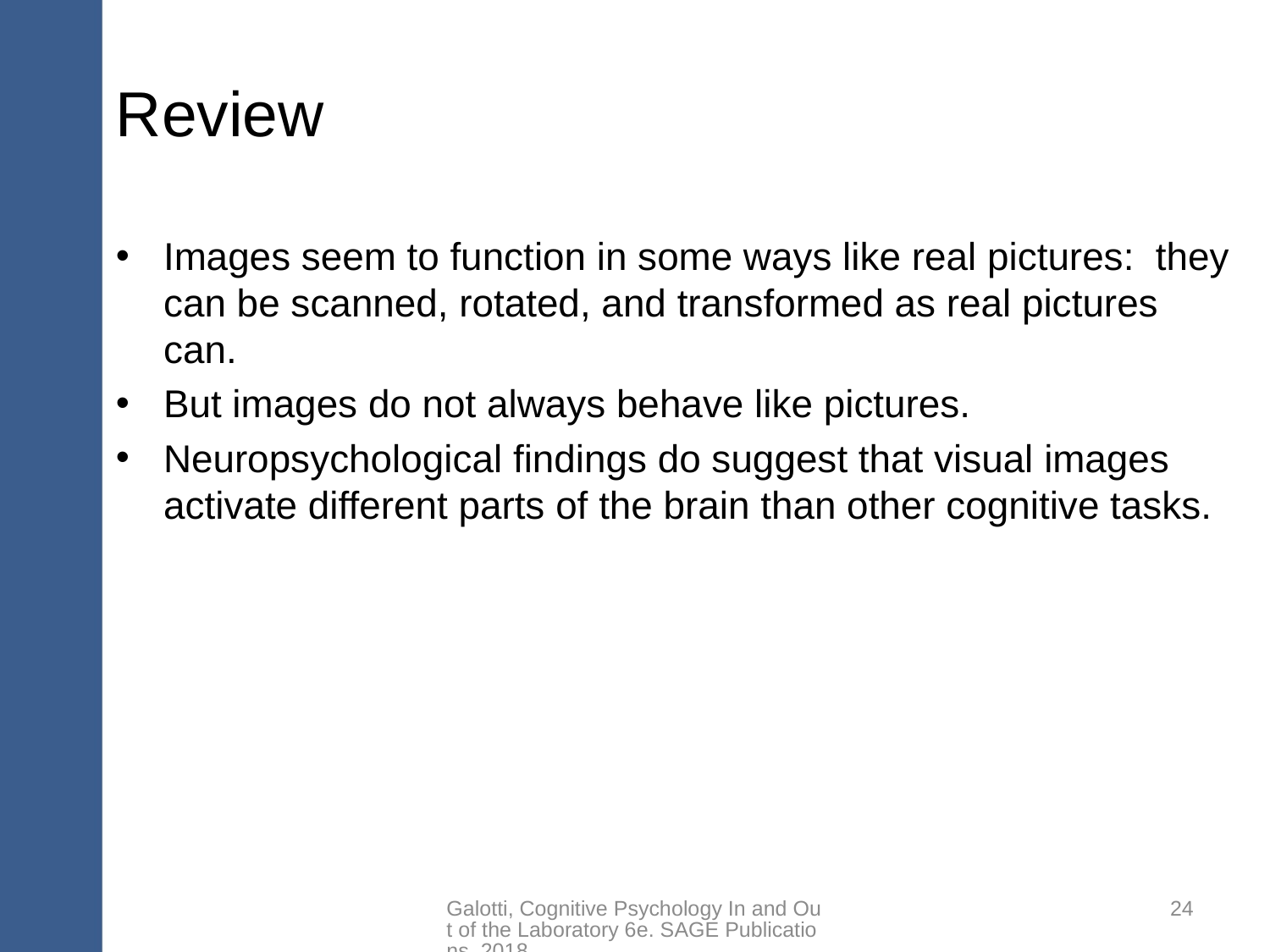

# Review
Images seem to function in some ways like real pictures:  they can be scanned, rotated, and transformed as real pictures can.
But images do not always behave like pictures.
Neuropsychological findings do suggest that visual images activate different parts of the brain than other cognitive tasks.
Galotti, Cognitive Psychology In and Out of the Laboratory 6e. SAGE Publications, 2018.
24